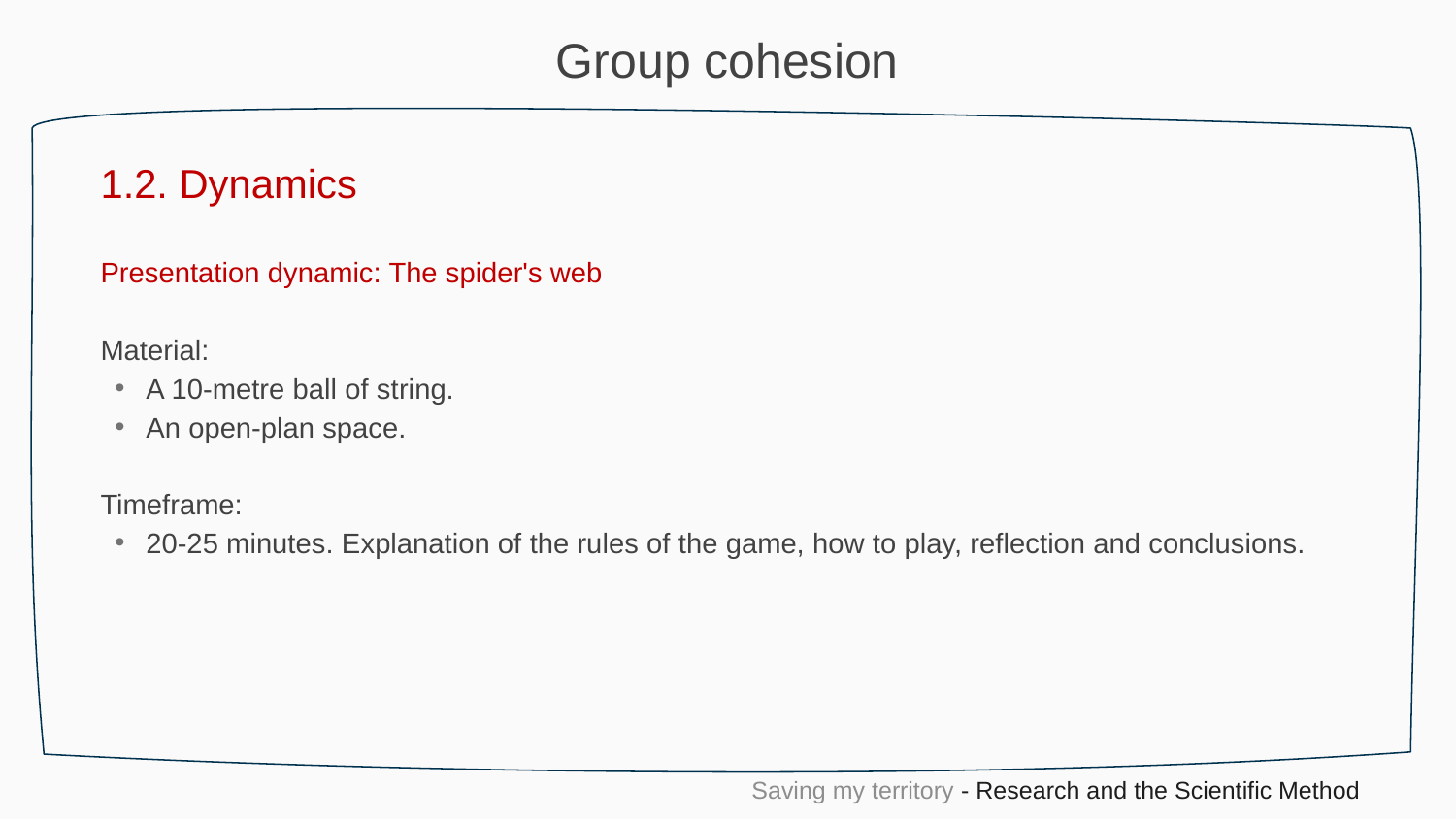

Group cohesion

1.2. Dynamics
Presentation dynamic: The spider's web

Material:
A 10-metre ball of string.
An open-plan space.

Timeframe:
20-25 minutes. Explanation of the rules of the game, how to play, reflection and conclusions.

Saving my territory - Research and the Scientific Method